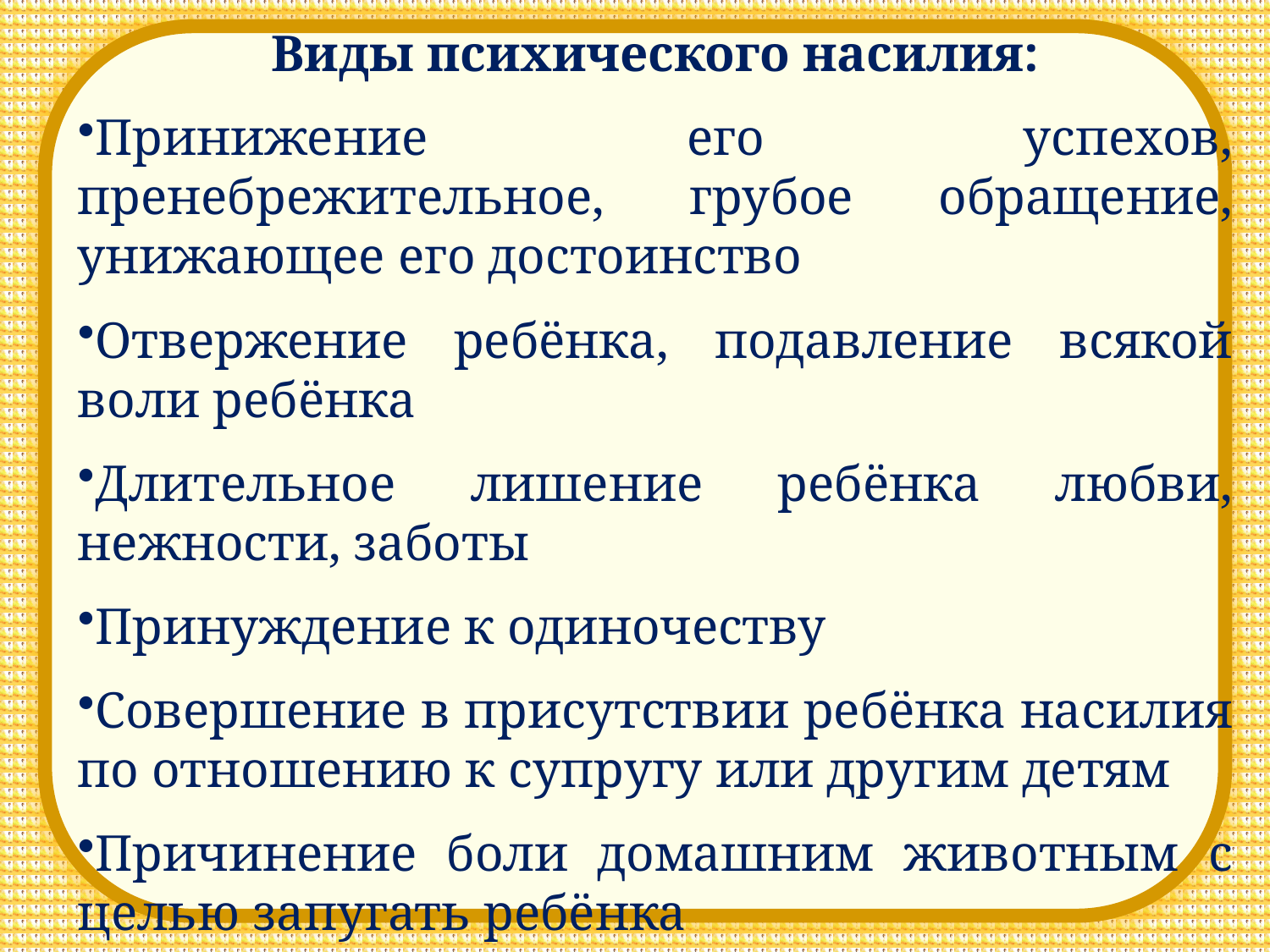

Виды психического насилия:
Принижение его успехов, пренебрежительное, грубое обращение, унижающее его достоинство
Отвержение ребёнка, подавление всякой воли ребёнка
Длительное лишение ребёнка любви, нежности, заботы
Принуждение к одиночеству
Совершение в присутствии ребёнка насилия по отношению к супругу или другим детям
Причинение боли домашним животным с целью запугать ребёнка